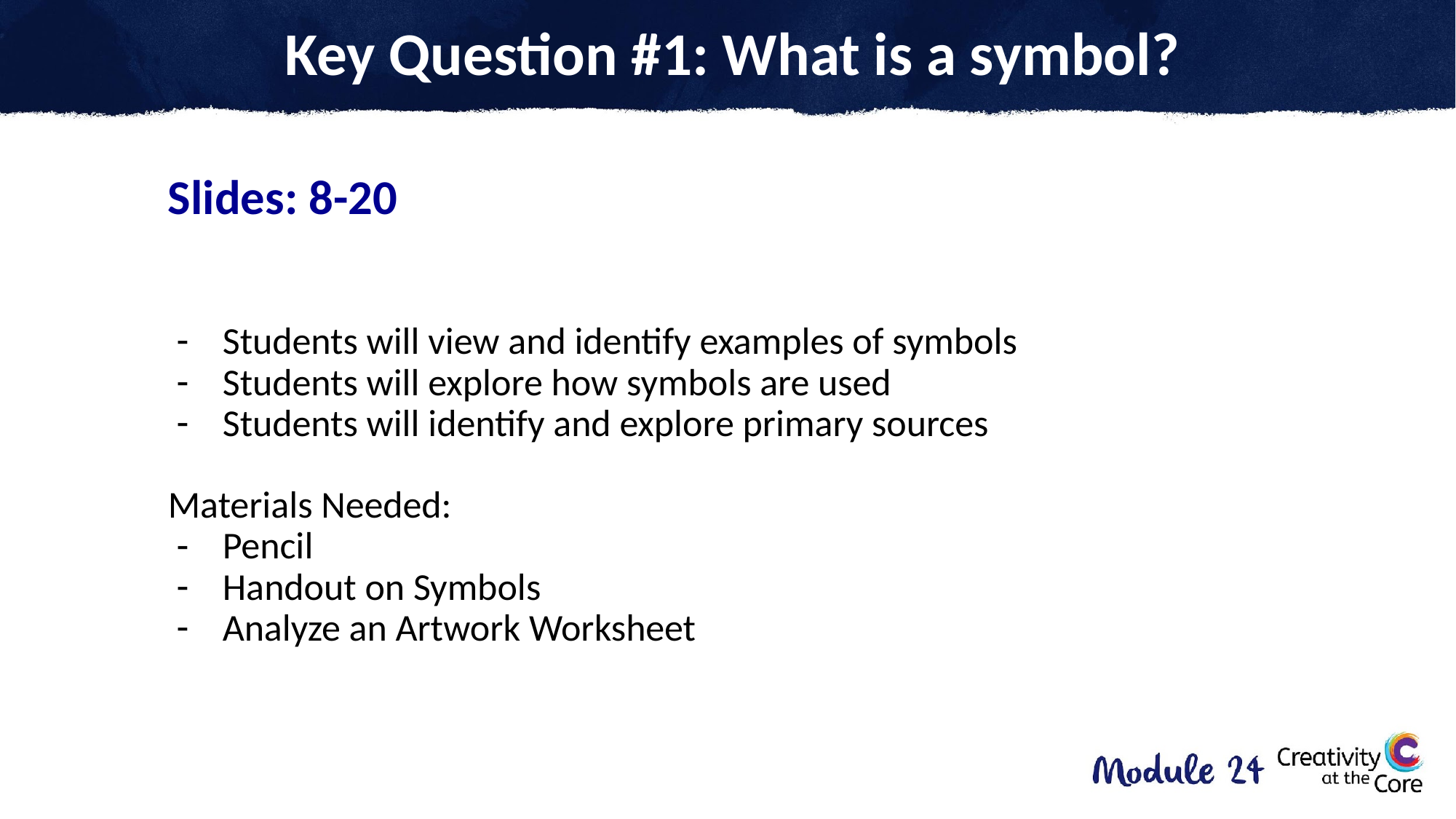

Key Question #1: What is a symbol?
# Standards
Slides: 8-20

Students will view and identify examples of symbols
Students will explore how symbols are used
Students will identify and explore primary sources

Materials Needed:
Pencil
Handout on Symbols
Analyze an Artwork Worksheet
40